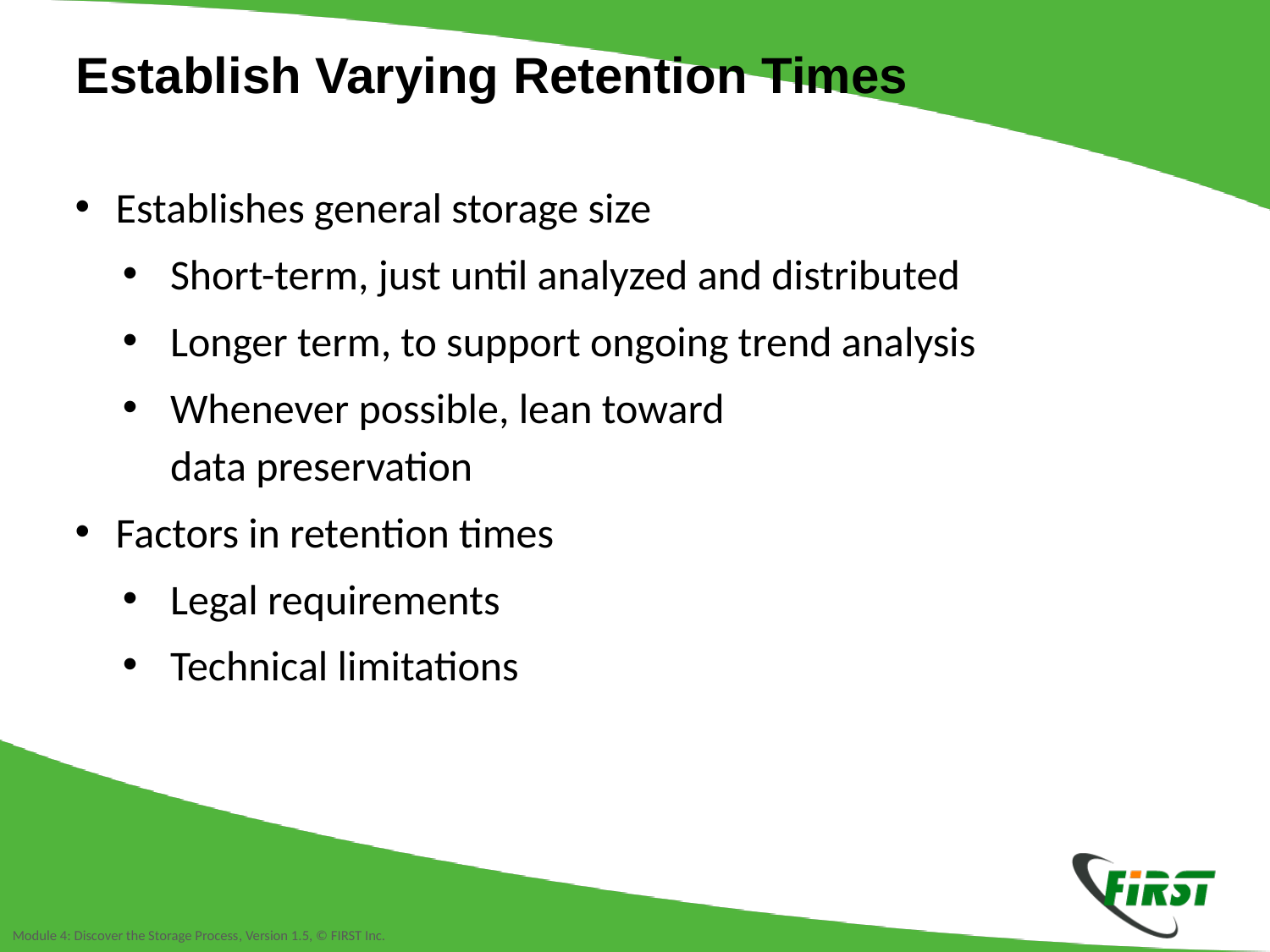

Establish Varying Retention Times
Establishes general storage size
Short-term, just until analyzed and distributed
Longer term, to support ongoing trend analysis
Whenever possible, lean toward
data preservation
Factors in retention times
Legal requirements
Technical limitations